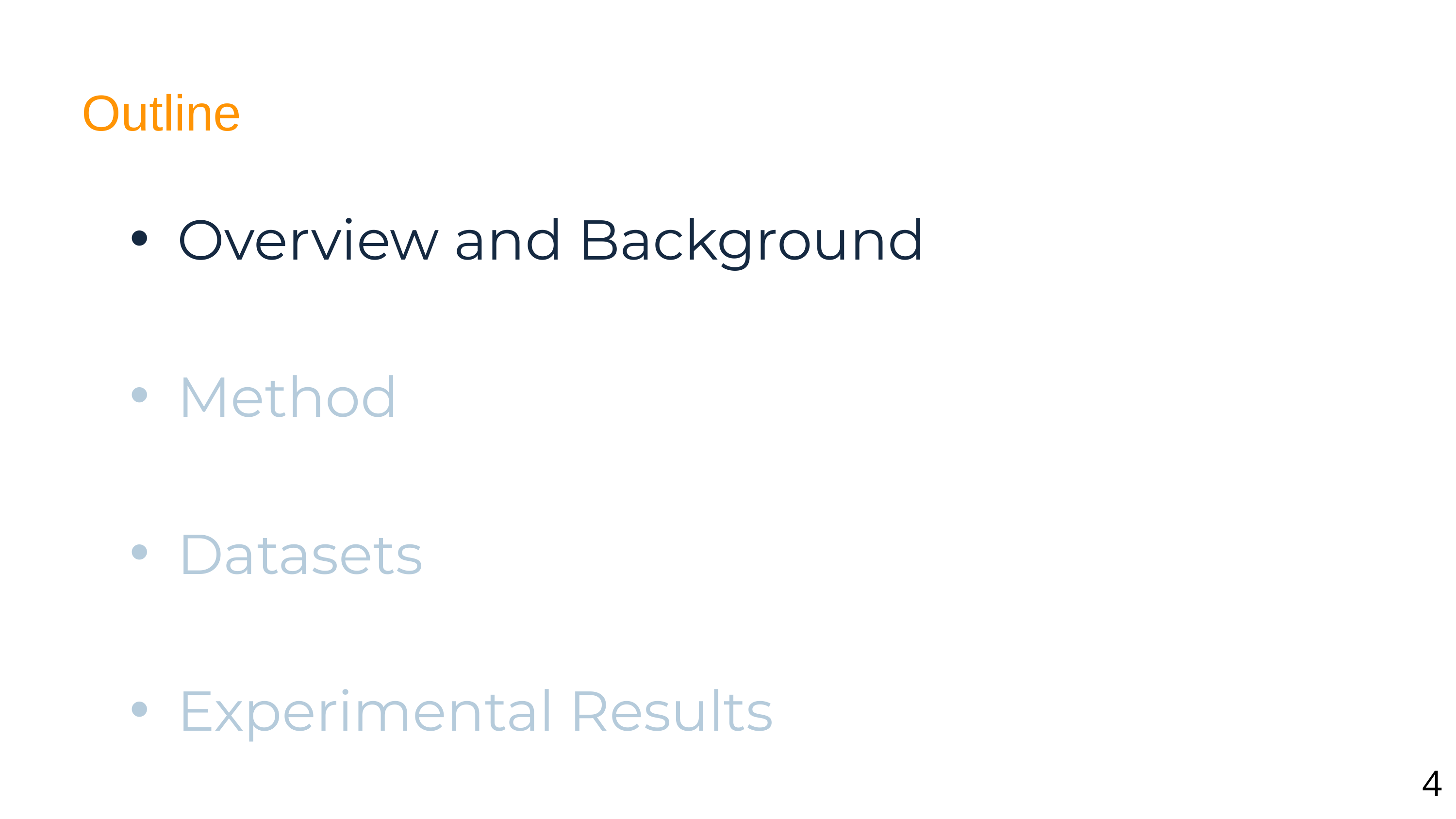

Outline
Overview and Background

Method

Datasets

Experimental Results
4